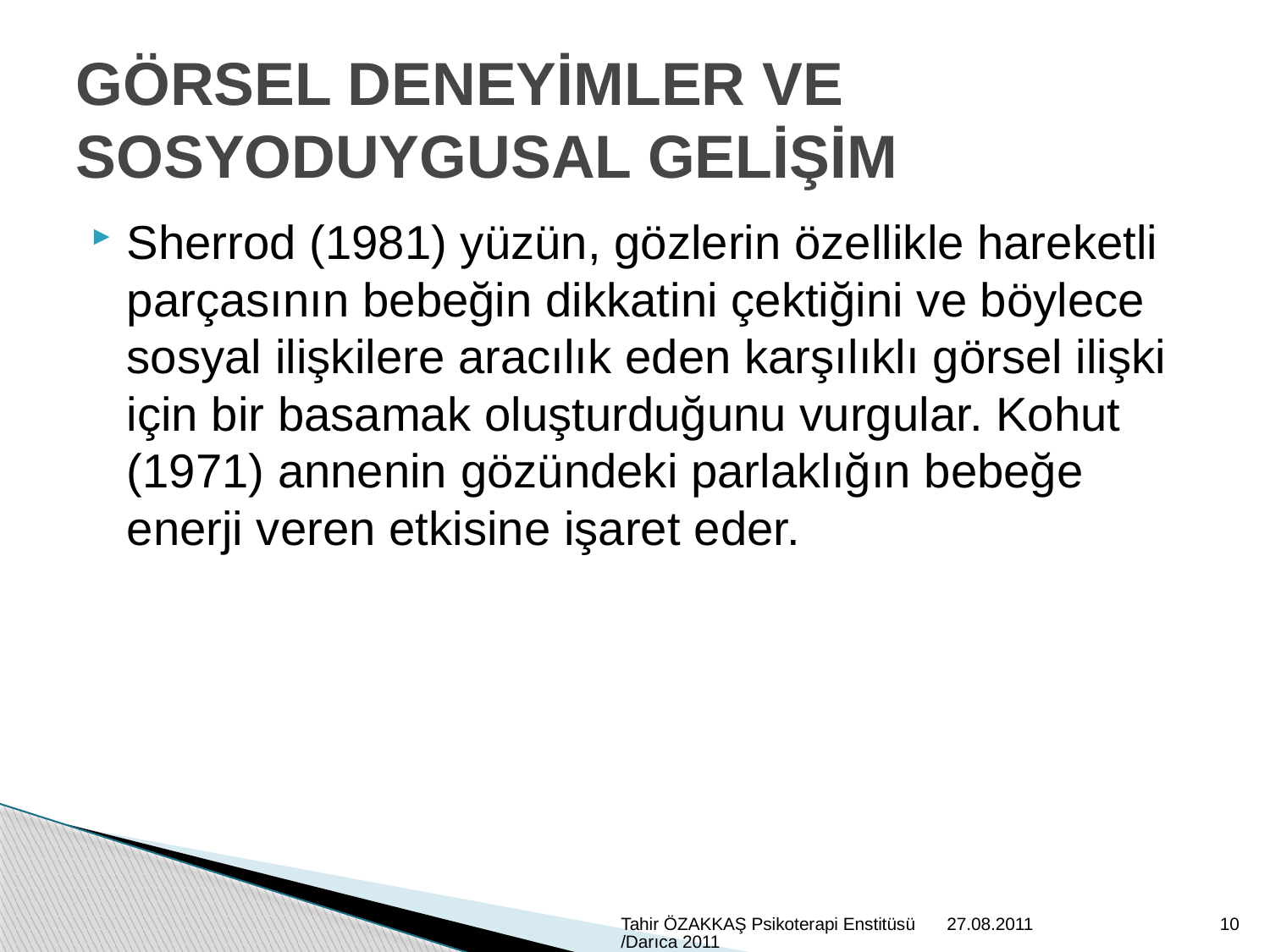

# GÖRSEL DENEYİMLER VE SOSYODUYGUSAL GELİŞİM
Sherrod (1981) yüzün, gözlerin özellikle hareketli parçasının bebeğin dikkatini çektiğini ve böylece sosyal ilişkilere aracılık eden karşılıklı görsel ilişki için bir basamak oluşturduğunu vurgular. Kohut (1971) annenin gözündeki parlaklığın bebeğe enerji veren etkisine işaret eder.
Tahir ÖZAKKAŞ Psikoterapi Enstitüsü /Darıca 2011
27.08.2011
10